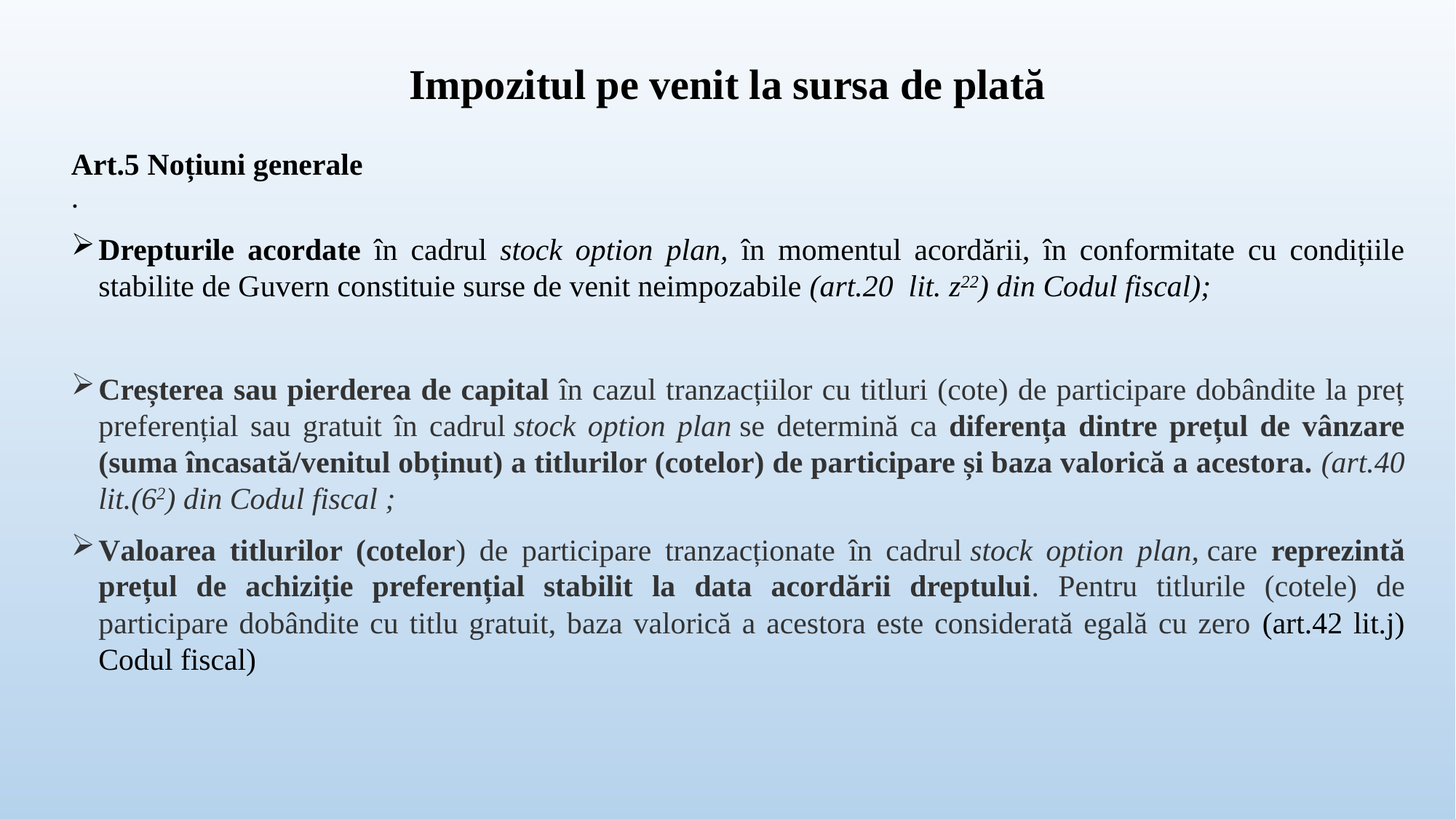

# Impozitul pe venit la sursa de plată
Art.5 Noțiuni generale
.
Drepturile acordate în cadrul stock option plan, în momentul acordării, în conformitate cu condițiile stabilite de Guvern constituie surse de venit neimpozabile (art.20  lit. z22) din Codul fiscal);

Creșterea sau pierderea de capital în cazul tranzacțiilor cu titluri (cote) de participare dobândite la preț preferențial sau gratuit în cadrul stock option plan se determină ca diferența dintre prețul de vânzare (suma încasată/venitul obținut) a titlurilor (cotelor) de participare și baza valorică a acestora. (art.40 lit.(62) din Codul fiscal ;
Valoarea titlurilor (cotelor) de participare tranzacționate în cadrul stock option plan, care reprezintă prețul de achiziție preferențial stabilit la data acordării dreptului. Pentru titlurile (cotele) de participare dobândite cu titlu gratuit, baza valorică a acestora este considerată egală cu zero (art.42 lit.j) Codul fiscal)